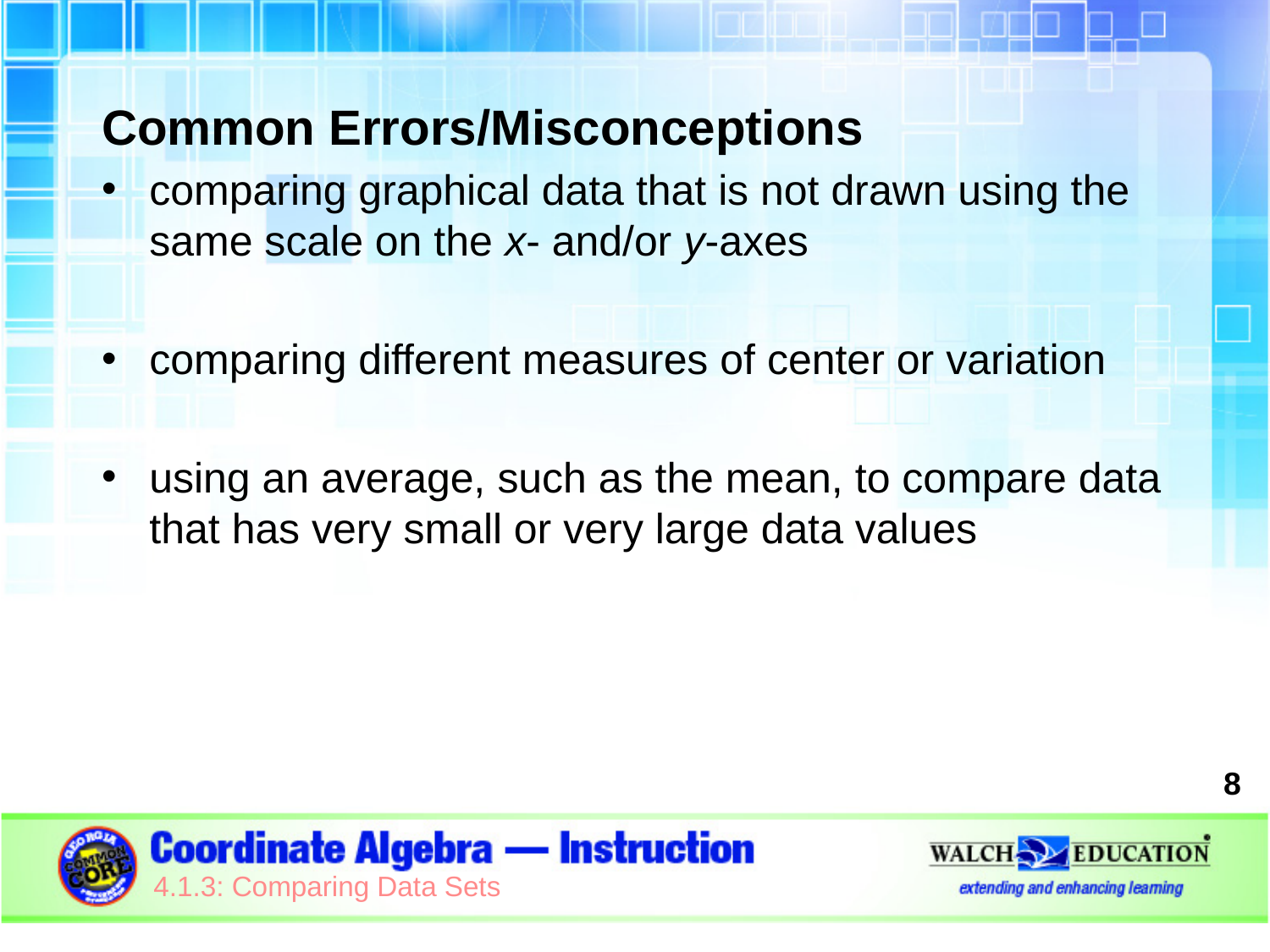

Common Errors/Misconceptions
comparing graphical data that is not drawn using the same scale on the x- and/or y-axes

comparing different measures of center or variation

using an average, such as the mean, to compare data that has very small or very large data values
8
4.1.3: Comparing Data Sets